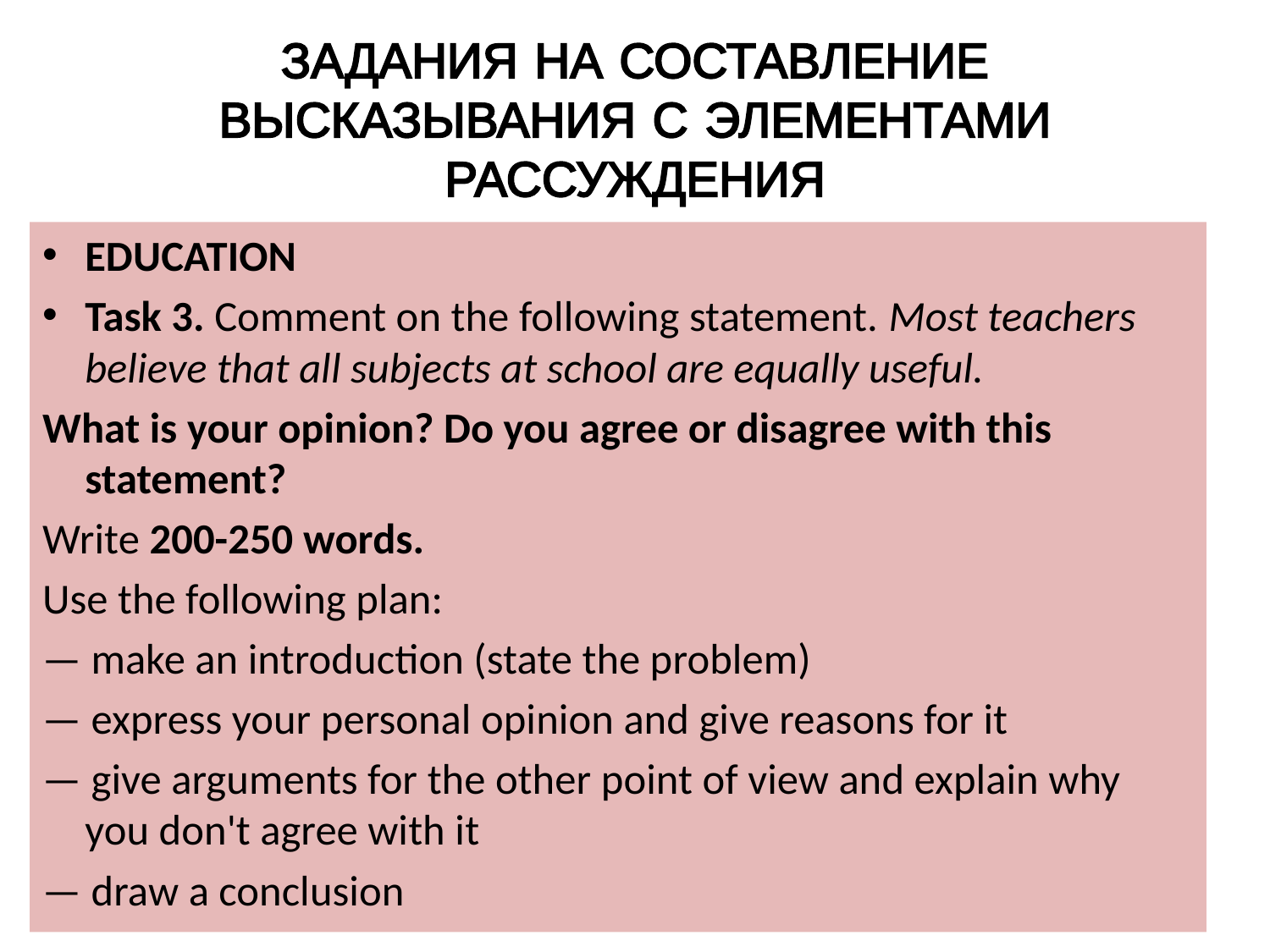

# ЗАДАНИЯ НА СОСТАВЛЕНИЕ ВЫСКАЗЫВАНИЯ С ЭЛЕМЕНТАМИ РАССУЖДЕНИЯ
EDUCATION
Task 3. Comment on the following statement. Most teachers believe that all subjects at school are equally useful.
What is your opinion? Do you agree or disagree with this statement?
Write 200-250 words.
Use the following plan:
— make an introduction (state the problem)
— express your personal opinion and give reasons for it
— give arguments for the other point of view and explain why you don't agree with it
— draw a conclusion